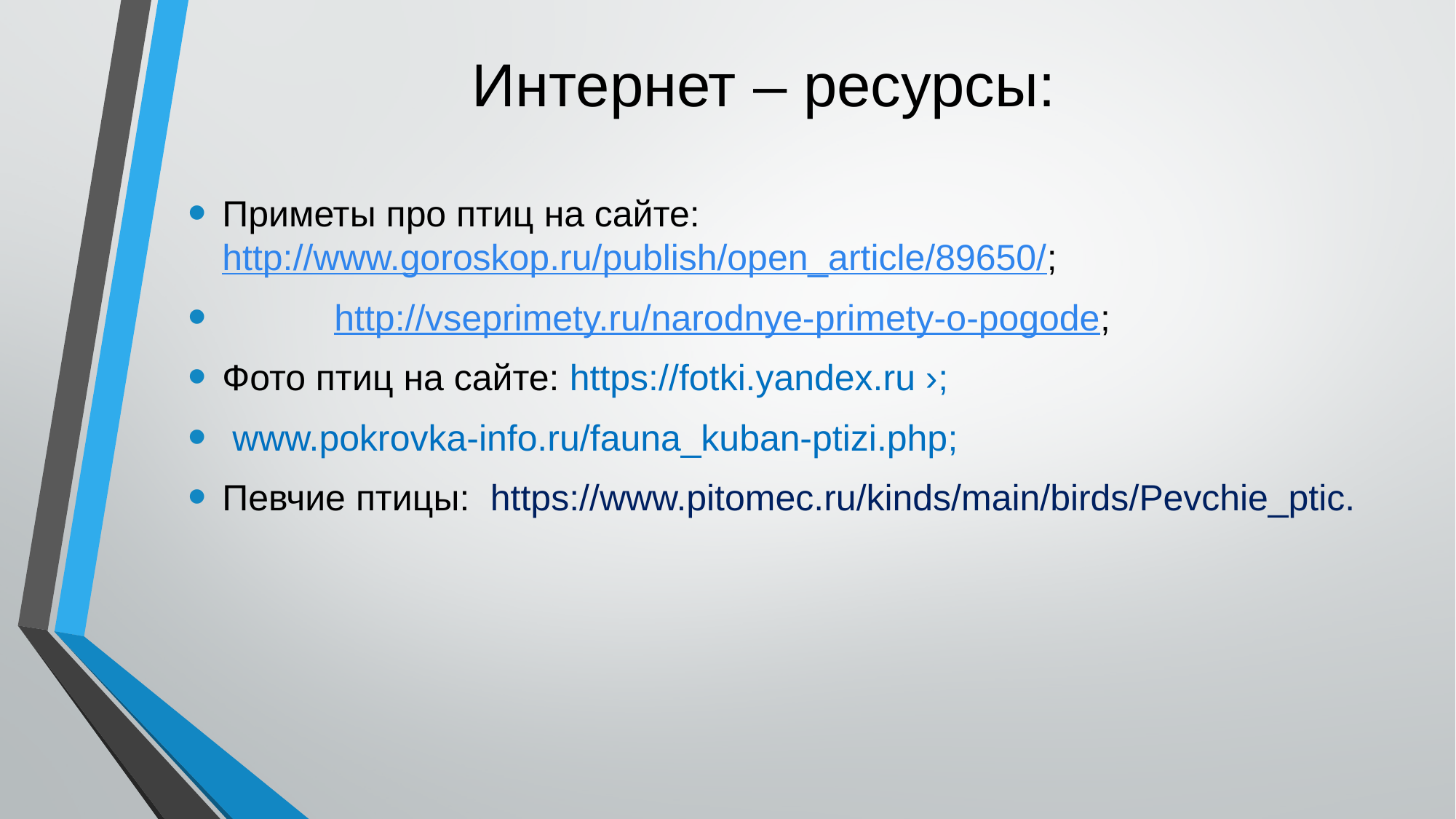

# Интернет – ресурсы:
Приметы про птиц на сайте: http://www.goroskop.ru/publish/open_article/89650/;
           http://vseprimety.ru/narodnye-primety-o-pogode;
Фото птиц на сайте: https://fotki.yandex.ru ›;
 www.pokrovka-info.ru/fauna_kuban-ptizi.php;
Певчие птицы:  https://www.pitomec.ru/kinds/main/birds/Pevchie_ptic.